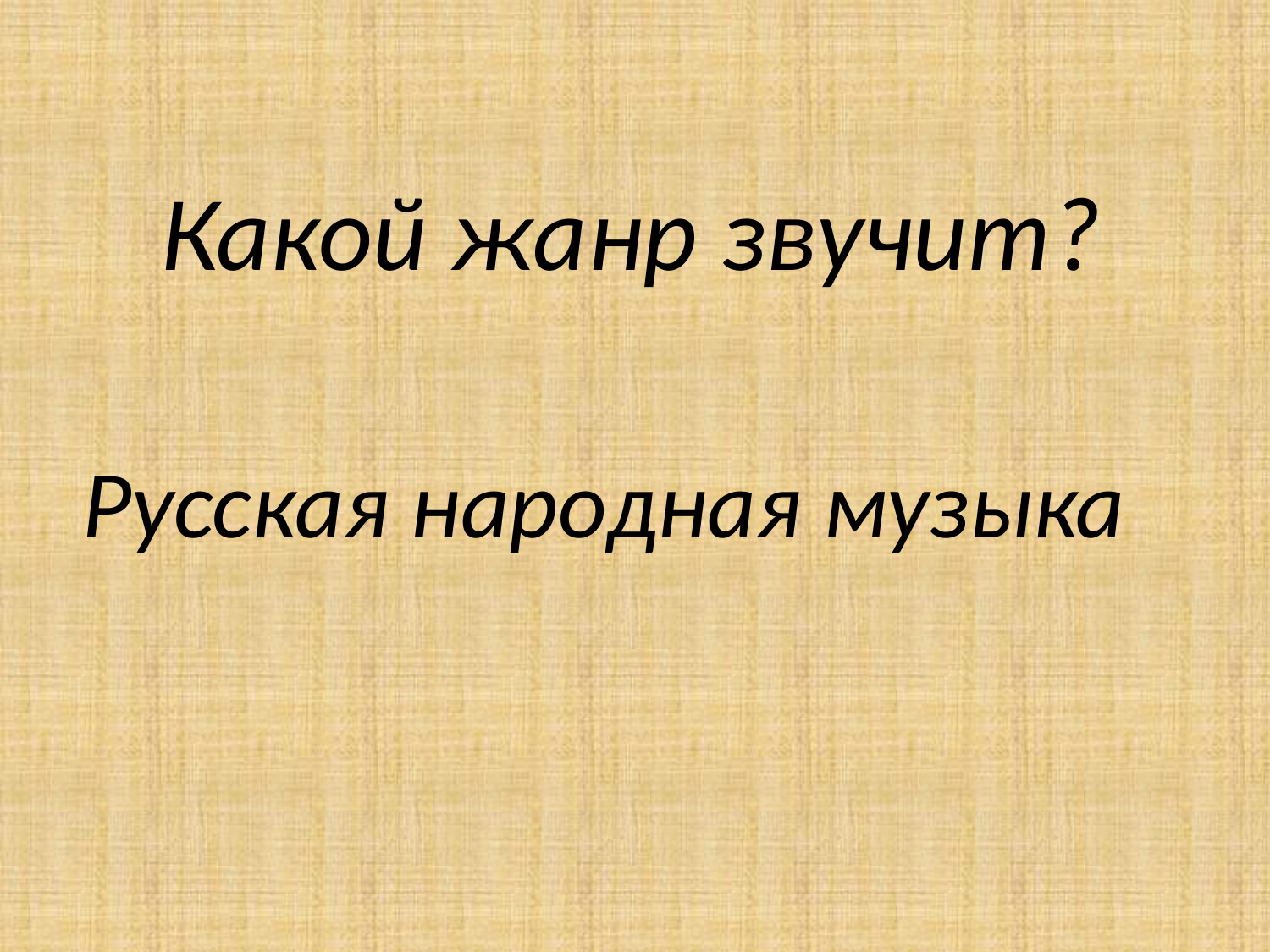

# Какой жанр звучит?
Русская народная музыка